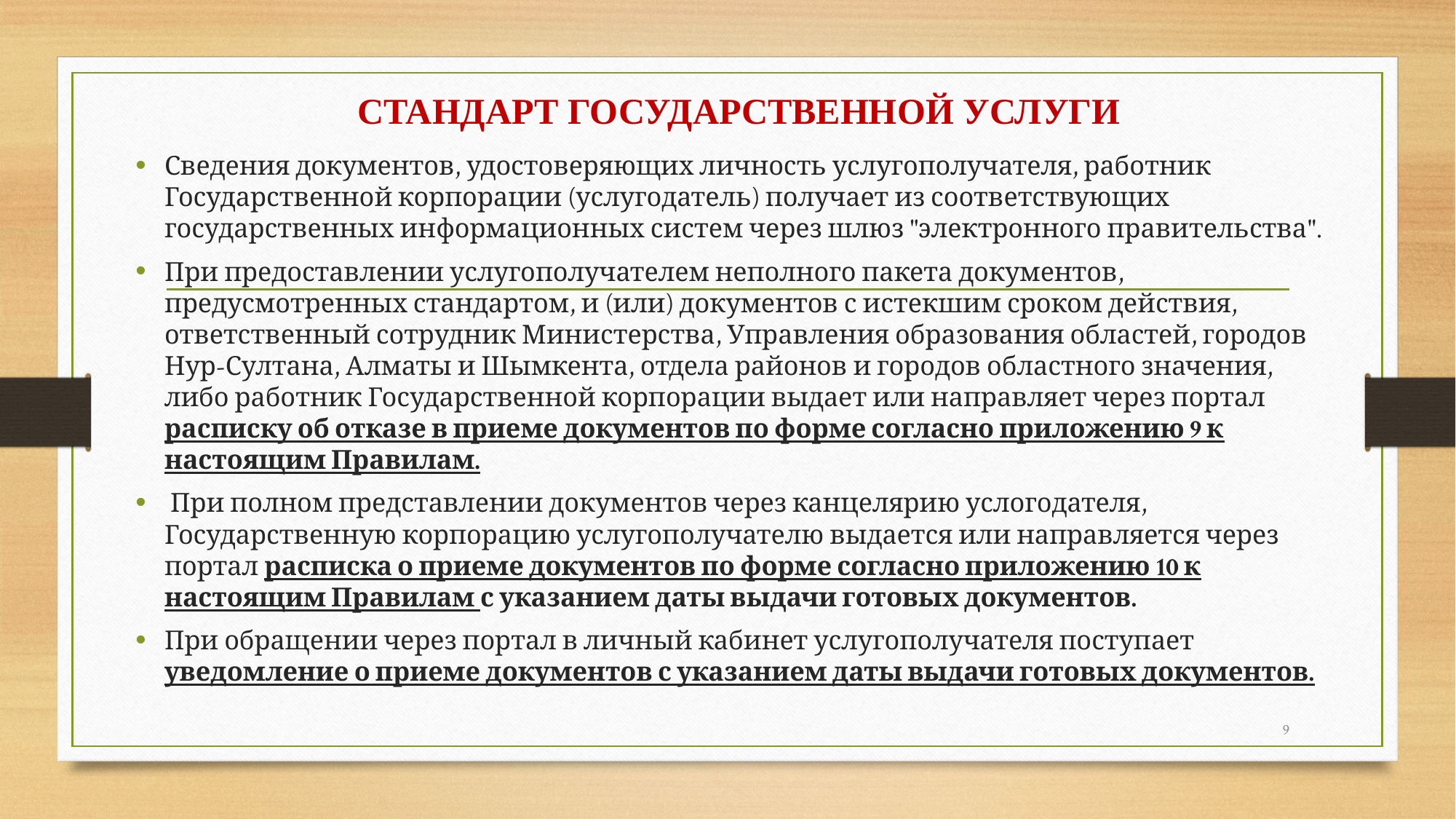

# СТАНДАРТ ГОСУДАРСТВЕННОЙ УСЛУГИ
Сведения документов, удостоверяющих личность услугополучателя, работник Государственной корпорации (услугодатель) получает из соответствующих государственных информационных систем через шлюз "электронного правительства".
При предоставлении услугополучателем неполного пакета документов, предусмотренных стандартом, и (или) документов с истекшим сроком действия, ответственный сотрудник Министерства, Управления образования областей, городов Нур-Султана, Алматы и Шымкента, отдела районов и городов областного значения, либо работник Государственной корпорации выдает или направляет через портал расписку об отказе в приеме документов по форме согласно приложению 9 к настоящим Правилам.
 При полном представлении документов через канцелярию услогодателя, Государственную корпорацию услугополучателю выдается или направляется через портал расписка о приеме документов по форме согласно приложению 10 к настоящим Правилам с указанием даты выдачи готовых документов.
При обращении через портал в личный кабинет услугополучателя поступает уведомление о приеме документов с указанием даты выдачи готовых документов.

9